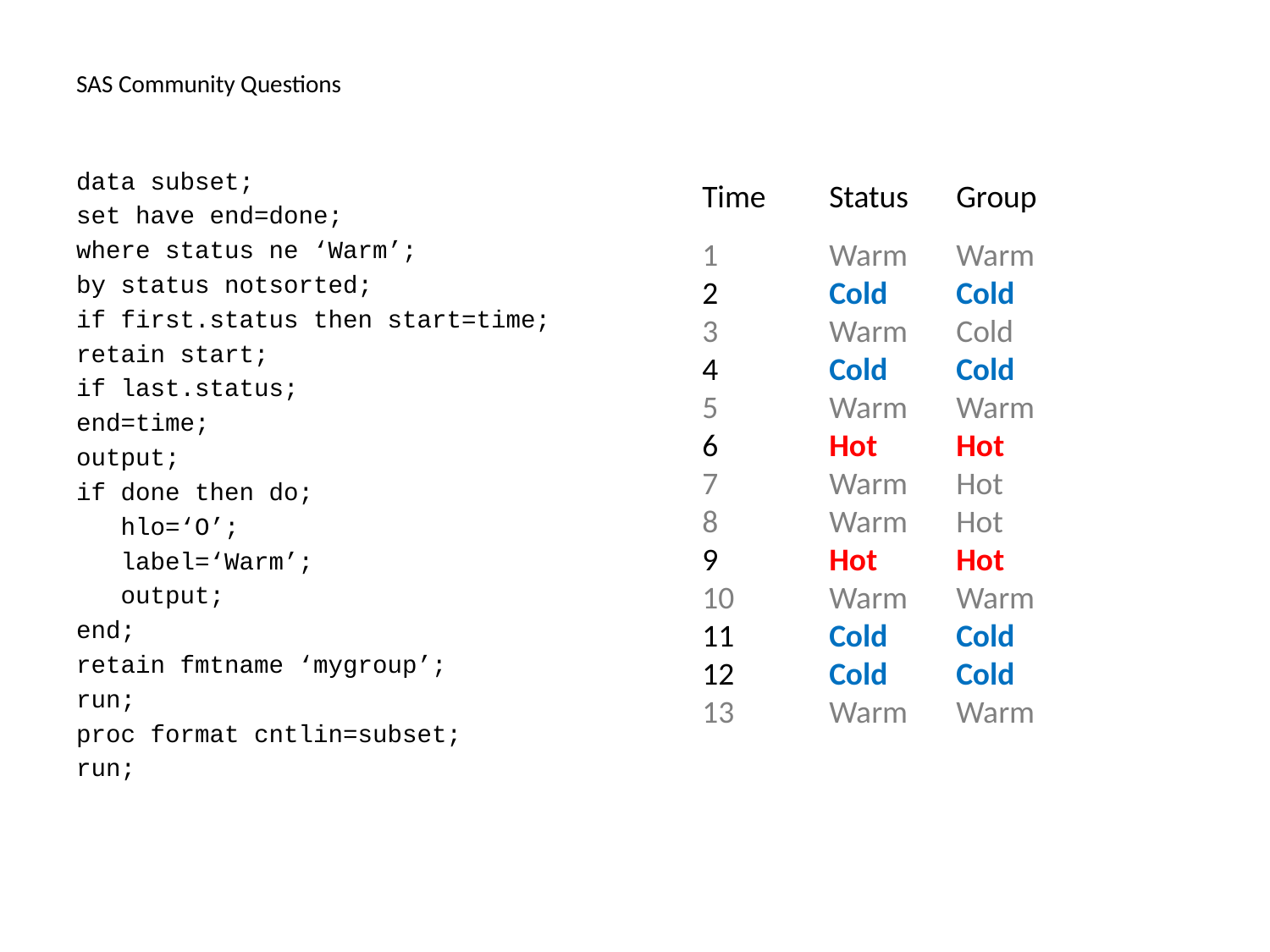

# SAS Community Questions
data subset;
set have end=done;
where status ne ‘Warm’;
by status notsorted;
if first.status then start=time;
retain start;
if last.status;
end=time;
output;
if done then do;
   hlo=‘O’;
   label=‘Warm’;
   output;
end;
retain fmtname ‘mygroup’;
run;
proc format cntlin=subset;
run;
Time	Status	Group

1	Warm	Warm
2	Cold	Cold
3	Warm	Cold
4	Cold	Cold
5	Warm	Warm
6	Hot	Hot
7	Warm	Hot
8	Warm	Hot
9	Hot	Hot
10	Warm	Warm
11	Cold	Cold
12	Cold	Cold
13	Warm	Warm